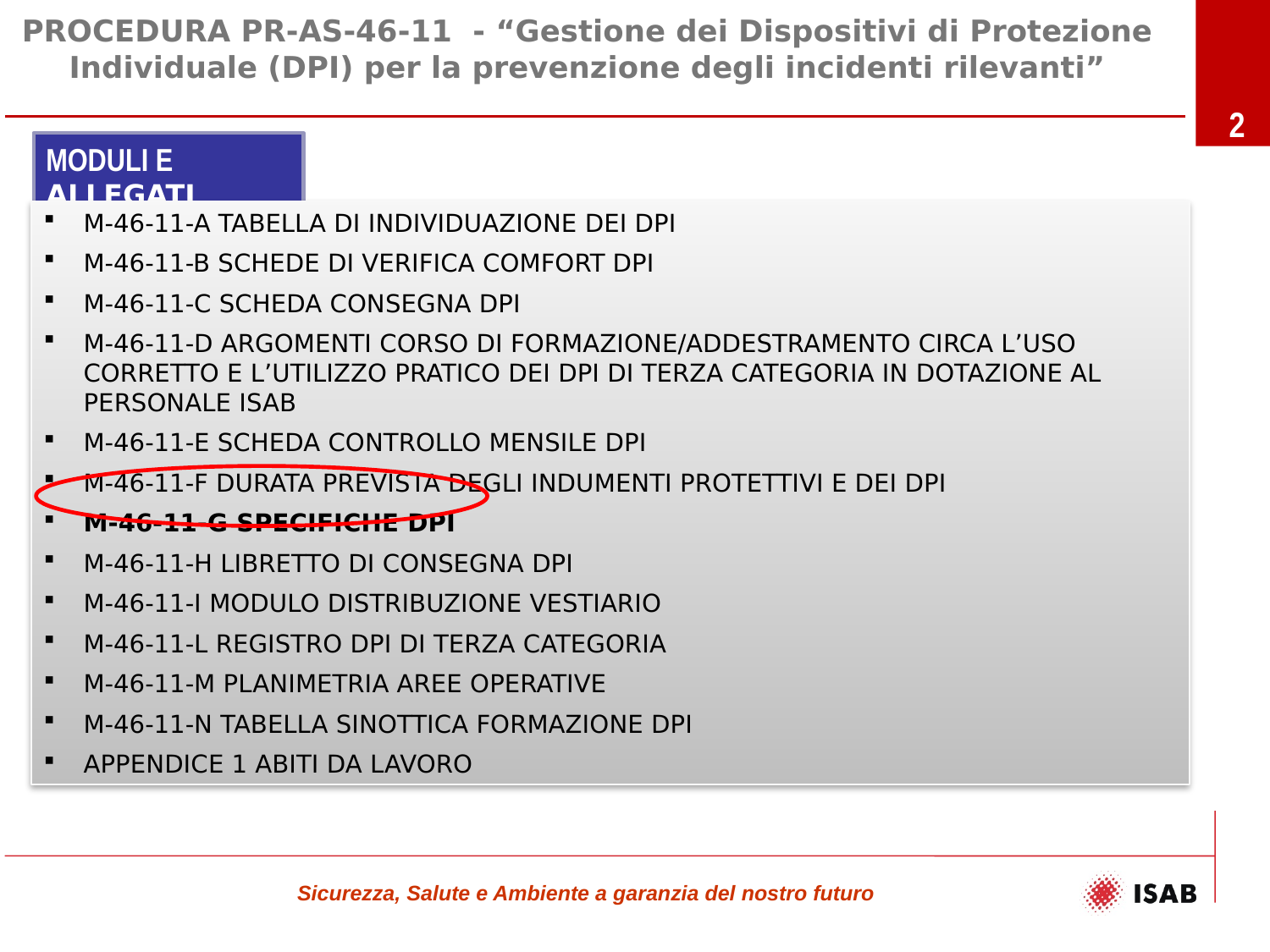

# PROCEDURA PR-AS-46-11  - “Gestione dei Dispositivi di Protezione Individuale (DPI) per la prevenzione degli incidenti rilevanti”
2
Moduli e Allegati
M-46-11-A Tabella di individuazione dei DPI
M-46-11-B Schede di verifica comfort DPI
M-46-11-C Scheda consegna DPI
M-46-11-D Argomenti corso di formazione/addestramento circa l’uso corretto e l’utilizzo pratico dei DPI di terza categoria in dotazione al personale ISAB
M-46-11-E Scheda controllo mensile DPI
M-46-11-F Durata prevista degli indumenti protettivi e dei DPI
M-46-11-G Specifiche DPI
M-46-11-H Libretto di consegna DPI
M-46-11-I Modulo distribuzione vestiario
M-46-11-L Registro DPI di terza categoria
M-46-11-M Planimetria aree operative
M-46-11-N Tabella sinottica formazione DPI
Appendice 1 Abiti da Lavoro